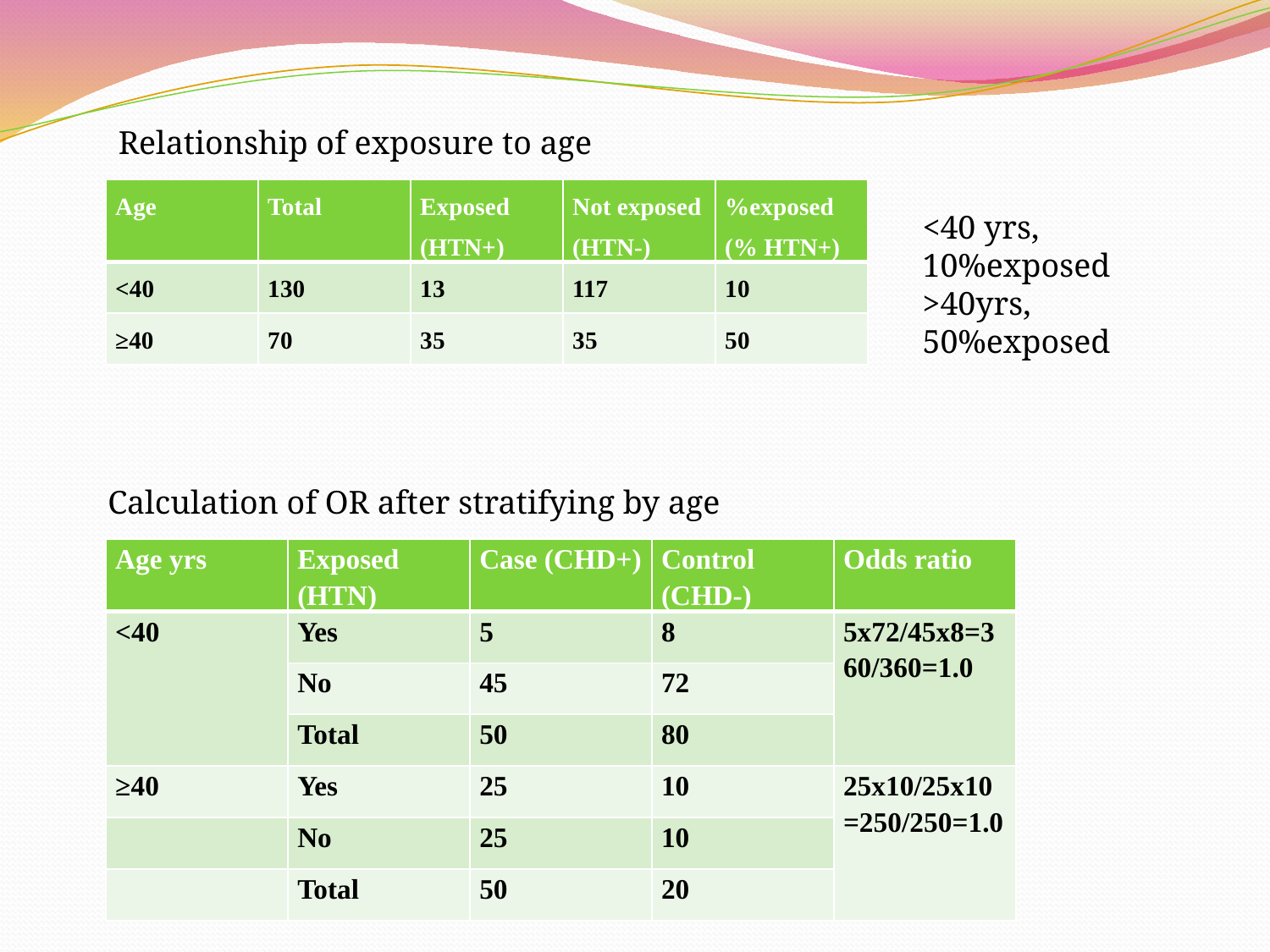

#
Relationship of exposure to age
| Age | Total | Exposed (HTN+) | Not exposed (HTN-) | %exposed (% HTN+) |
| --- | --- | --- | --- | --- |
| <40 | 130 | 13 | 117 | 10 |
| ≥40 | 70 | 35 | 35 | 50 |
<40 yrs, 10%exposed
>40yrs, 50%exposed
Calculation of OR after stratifying by age
| Age yrs | Exposed (HTN) | Case (CHD+) | Control (CHD-) | Odds ratio |
| --- | --- | --- | --- | --- |
| <40 | Yes | 5 | 8 | 5x72/45x8=360/360=1.0 |
|  | No | 45 | 72 |  |
|  | Total | 50 | 80 |  |
| ≥40 | Yes | 25 | 10 | 25x10/25x10=250/250=1.0 |
|  | No | 25 | 10 |  |
|  | Total | 50 | 20 |  |